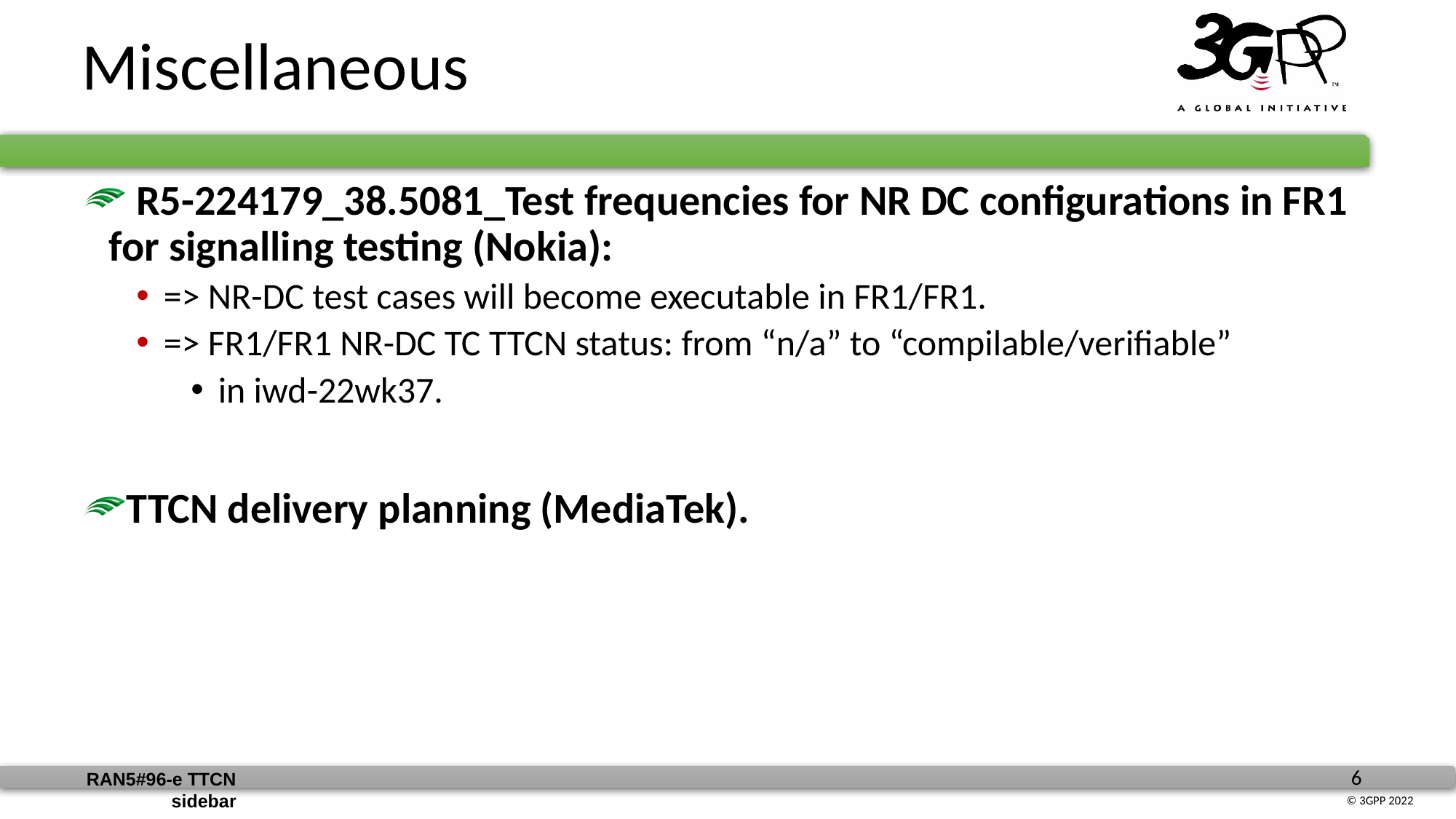

Miscellaneous
 R5-224179_38.5081_Test frequencies for NR DC configurations in FR1 for signalling testing (Nokia):
=> NR-DC test cases will become executable in FR1/FR1.
=> FR1/FR1 NR-DC TC TTCN status: from “n/a” to “compilable/verifiable”
in iwd-22wk37.

TTCN delivery planning (MediaTek).